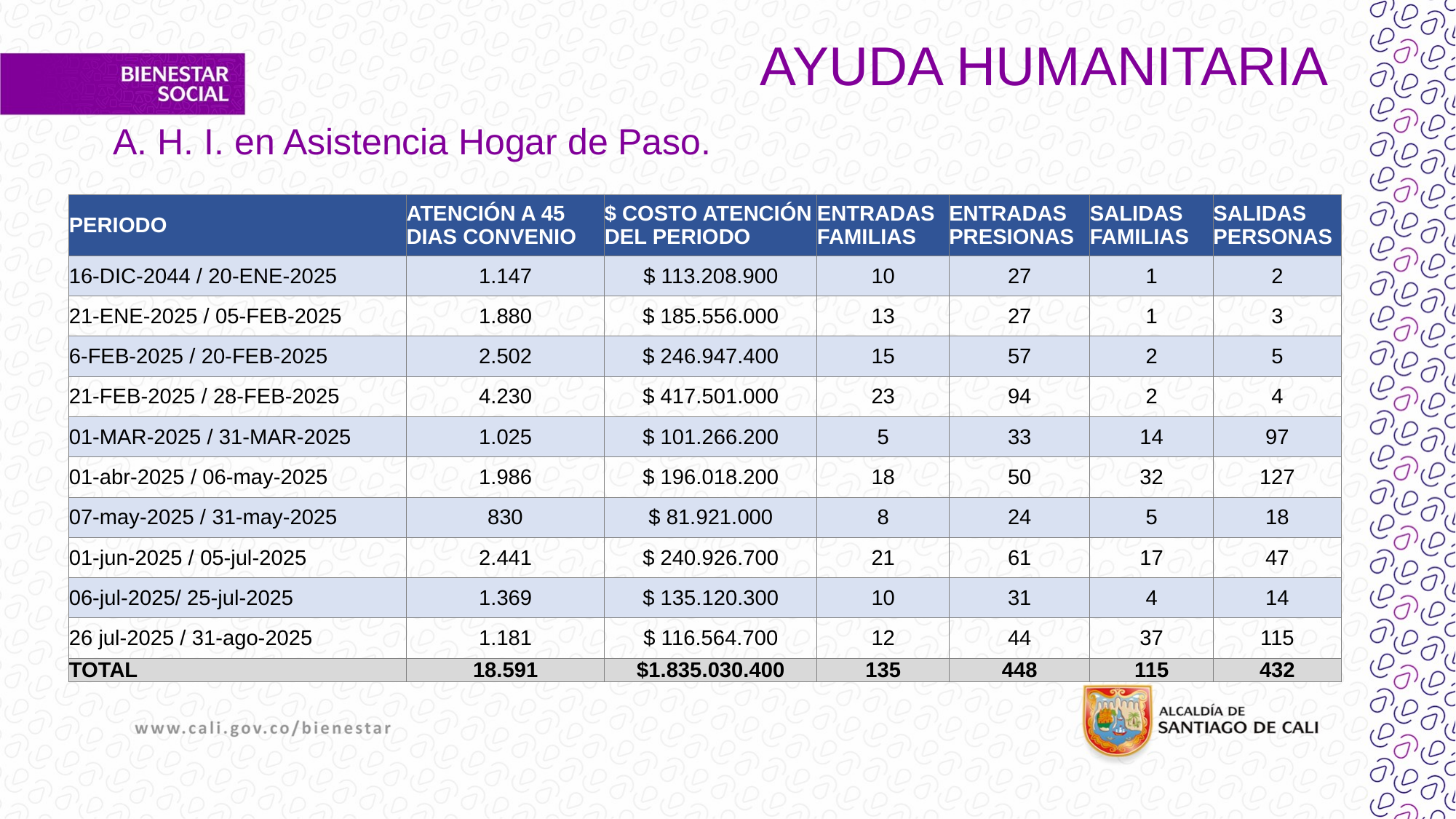

# AYUDA HUMANITARIA
A. H. I. en Asistencia Hogar de Paso.
|  |  |  |  |  |  |  |
| --- | --- | --- | --- | --- | --- | --- |
| PERIODO | ATENCIÓN A 45 DIAS CONVENIO | $ COSTO ATENCIÓN DEL PERIODO | ENTRADAS FAMILIAS | ENTRADAS PRESIONAS | SALIDAS FAMILIAS | SALIDAS PERSONAS |
| 16-DIC-2044 / 20-ENE-2025 | 1.147 | $ 113.208.900 | 10 | 27 | 1 | 2 |
| 21-ENE-2025 / 05-FEB-2025 | 1.880 | $ 185.556.000 | 13 | 27 | 1 | 3 |
| 6-FEB-2025 / 20-FEB-2025 | 2.502 | $ 246.947.400 | 15 | 57 | 2 | 5 |
| 21-FEB-2025 / 28-FEB-2025 | 4.230 | $ 417.501.000 | 23 | 94 | 2 | 4 |
| 01-MAR-2025 / 31-MAR-2025 | 1.025 | $ 101.266.200 | 5 | 33 | 14 | 97 |
| 01-abr-2025 / 06-may-2025 | 1.986 | $ 196.018.200 | 18 | 50 | 32 | 127 |
| 07-may-2025 / 31-may-2025 | 830 | $ 81.921.000 | 8 | 24 | 5 | 18 |
| 01-jun-2025 / 05-jul-2025 | 2.441 | $ 240.926.700 | 21 | 61 | 17 | 47 |
| 06-jul-2025/ 25-jul-2025 | 1.369 | $ 135.120.300 | 10 | 31 | 4 | 14 |
| 26 jul-2025 / 31-ago-2025 | 1.181 | $ 116.564.700 | 12 | 44 | 37 | 115 |
| TOTAL | 18.591 | $1.835.030.400 | 135 | 448 | 115 | 432 |